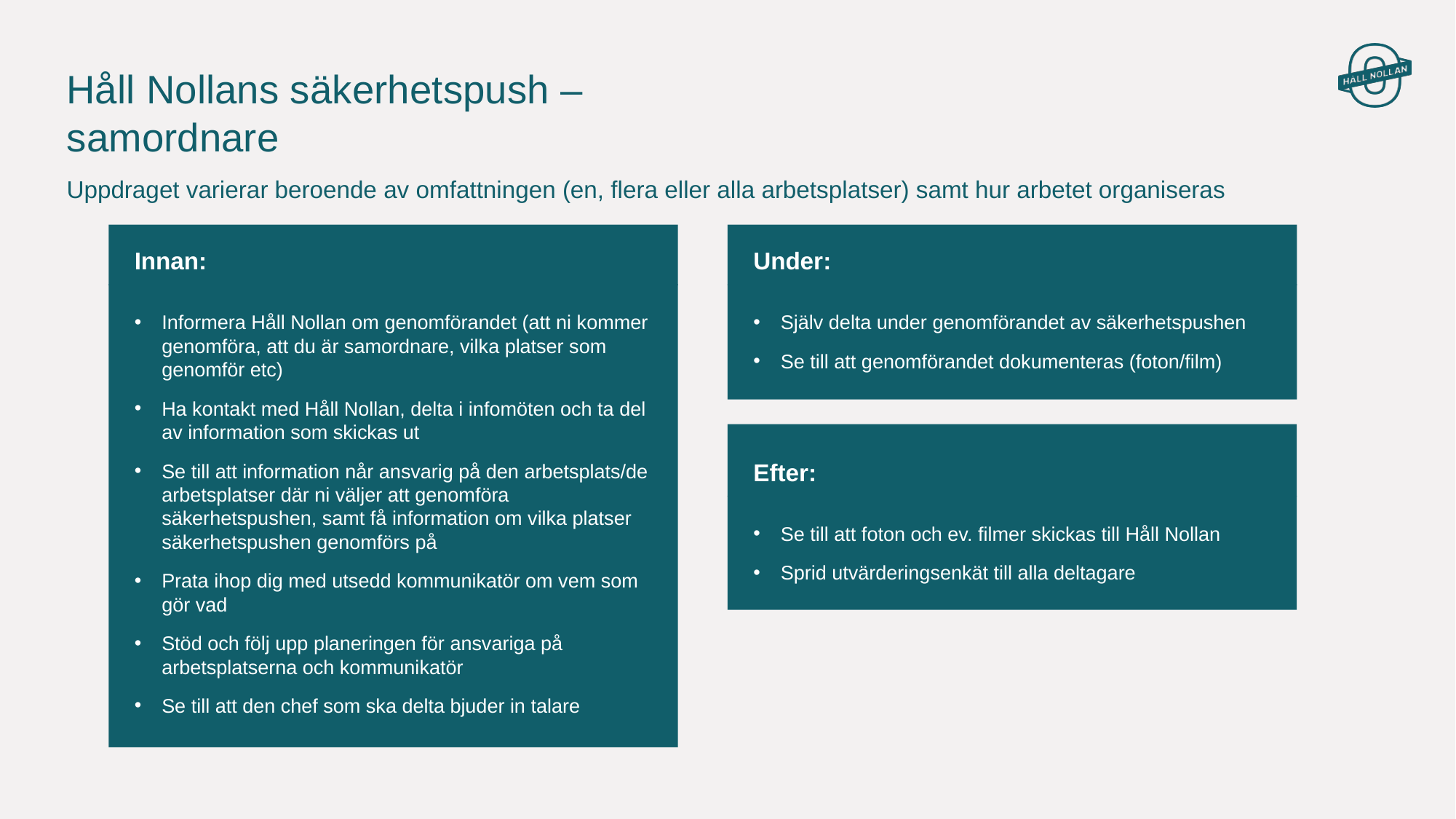

# Håll Nollans säkerhetspush – samordnare
Uppdraget varierar beroende av omfattningen (en, flera eller alla arbetsplatser) samt hur arbetet organiseras

Innan:
Under:
Informera Håll Nollan om genomförandet (att ni kommer genomföra, att du är samordnare, vilka platser som genomför etc)
Ha kontakt med Håll Nollan, delta i infomöten och ta del av information som skickas ut
Se till att information når ansvarig på den arbetsplats/de arbetsplatser där ni väljer att genomföra säkerhetspushen, samt få information om vilka platser säkerhetspushen genomförs på
Prata ihop dig med utsedd kommunikatör om vem som gör vad
Stöd och följ upp planeringen för ansvariga på arbetsplatserna och kommunikatör
Se till att den chef som ska delta bjuder in talare
Själv delta under genomförandet av säkerhetspushen
Se till att genomförandet dokumenteras (foton/film)
Efter:
Se till att foton och ev. filmer skickas till Håll Nollan
Sprid utvärderingsenkät till alla deltagare